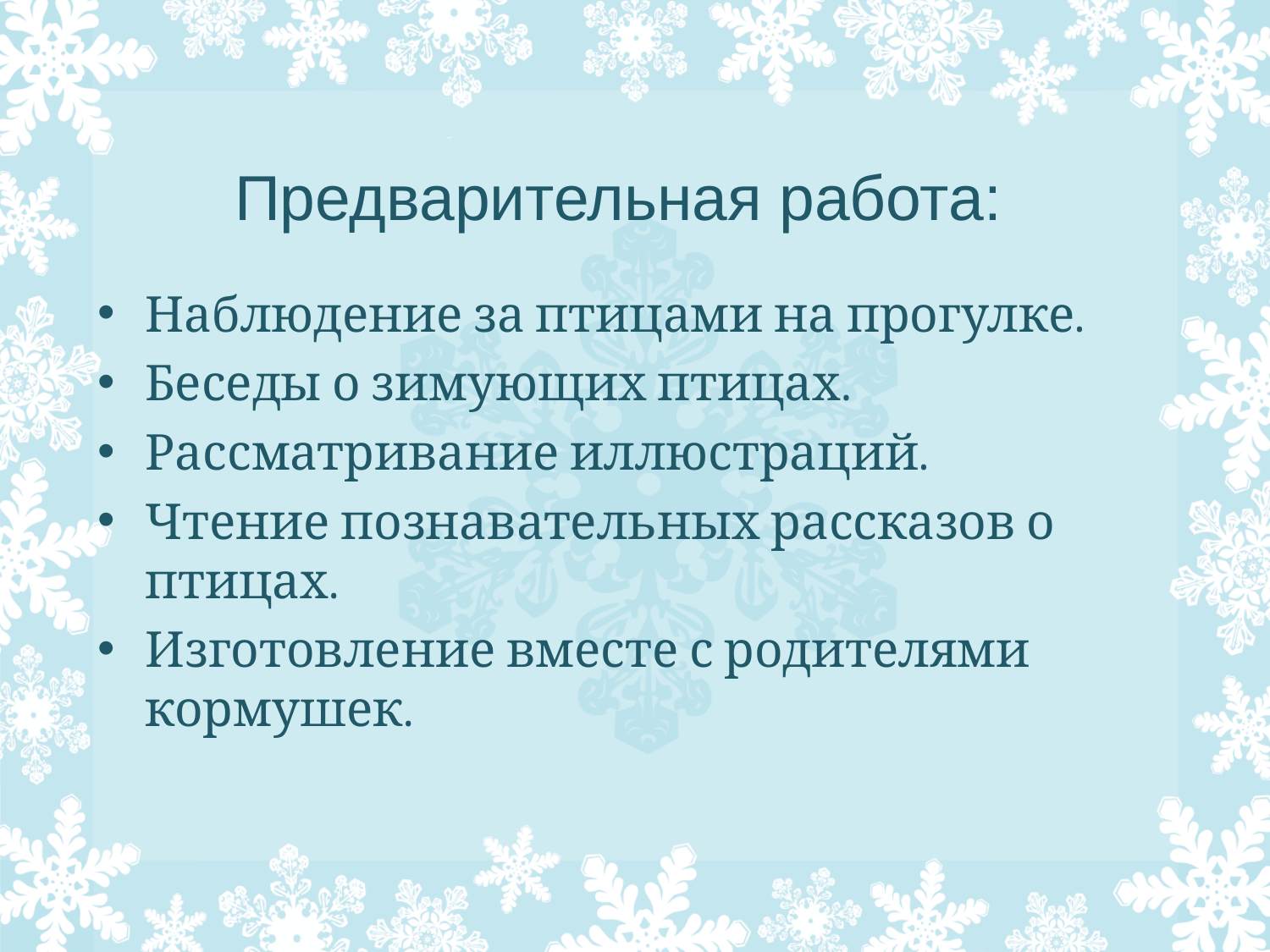

# Предварительная работа:
Наблюдение за птицами на прогулке.
Беседы о зимующих птицах.
Рассматривание иллюстраций.
Чтение познавательных рассказов о птицах.
Изготовление вместе с родителями кормушек.